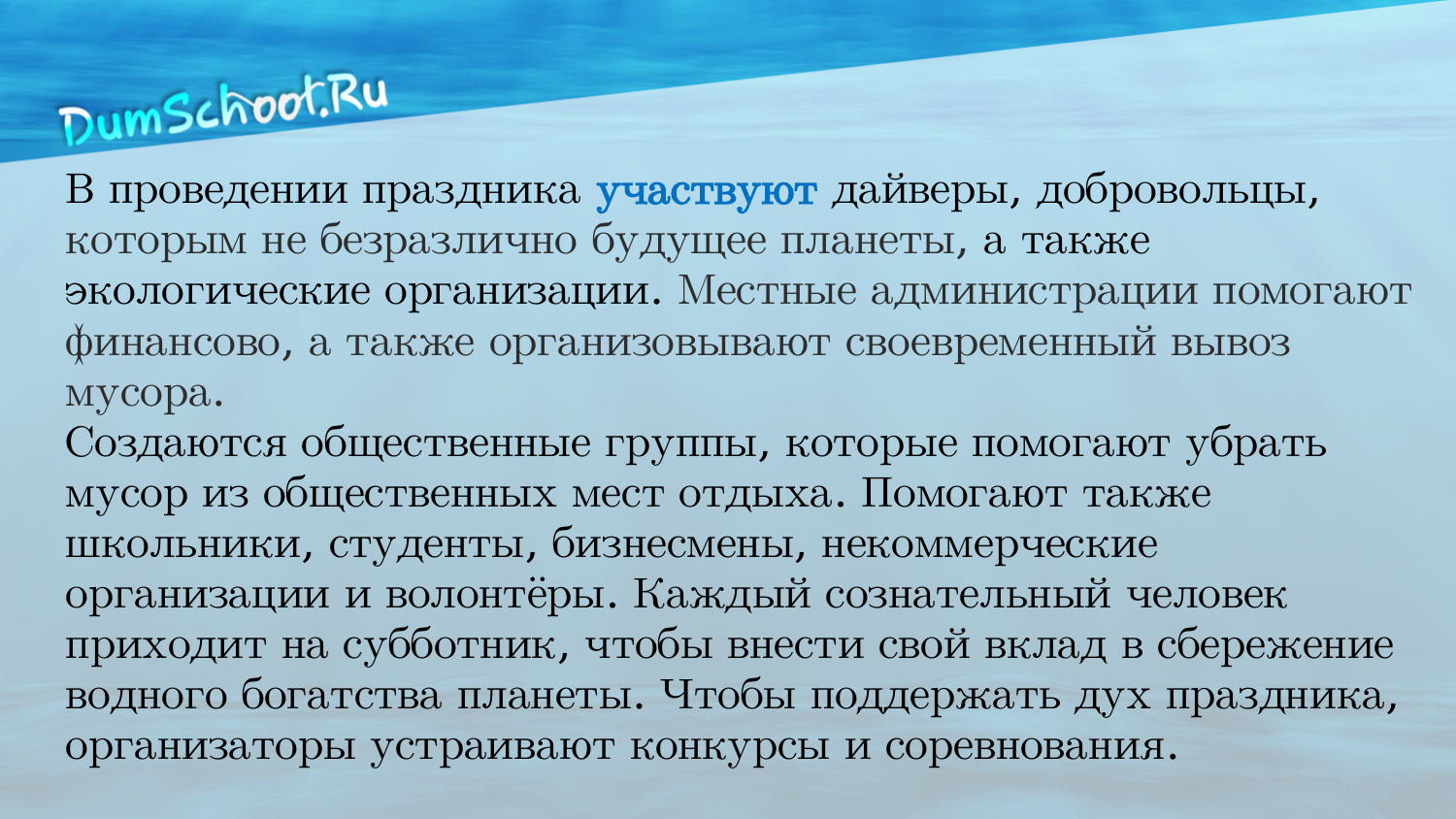

В проведении праздника участвуют дайверы, добровольцы, которым не безразлично будущее планеты, а также экологические организации. Местные администрации помогают финансово, а также организовывают своевременный вывоз мусора.
Создаются общественные группы, которые помогают убрать мусор из общественных мест отдыха. Помогают также школьники, студенты, бизнесмены, некоммерческие организации и волонтёры. Каждый сознательный человек приходит на субботник, чтобы внести свой вклад в сбережение водного богатства планеты. Чтобы поддержать дух праздника, организаторы устраивают конкурсы и соревнования.